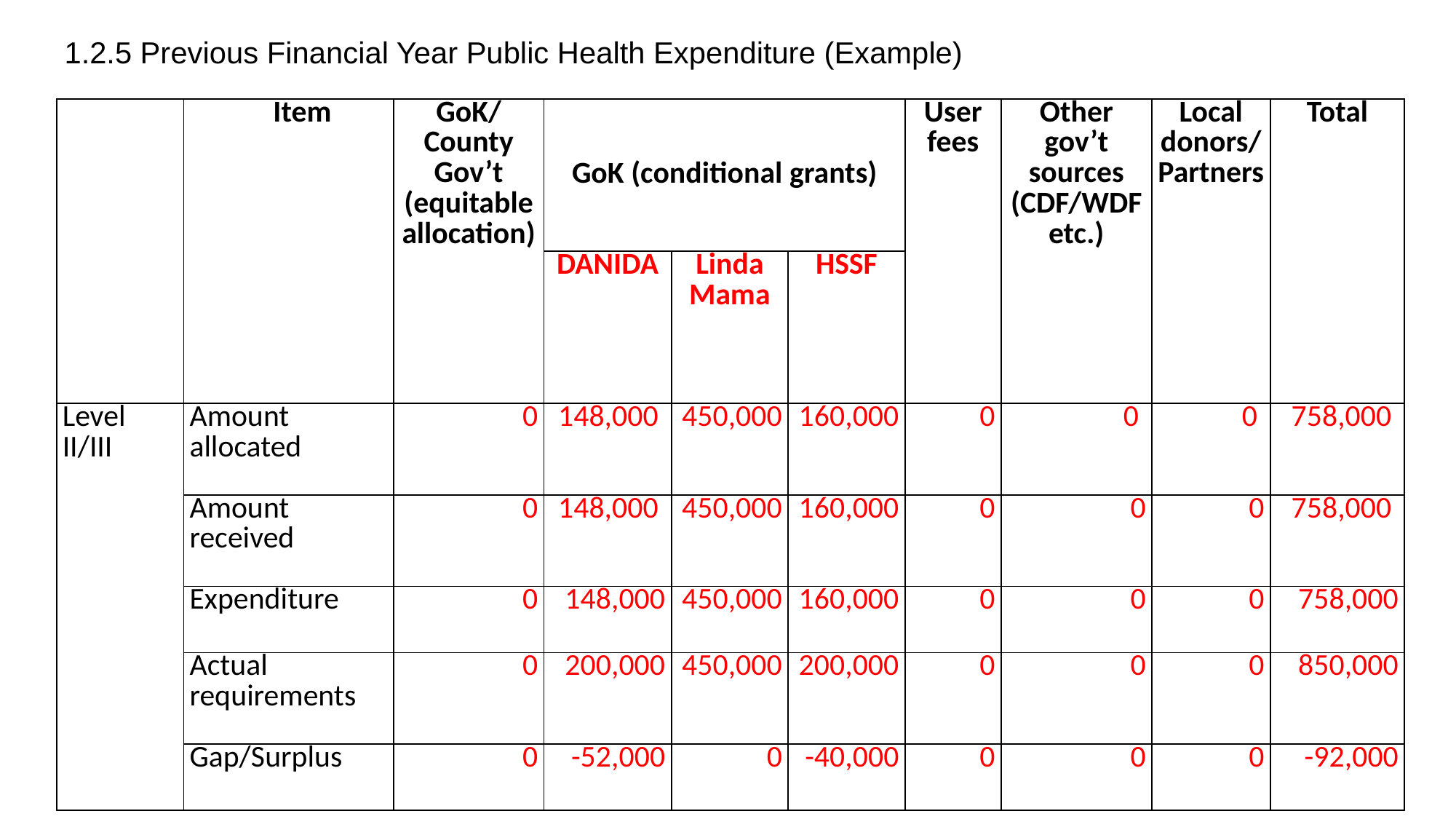

| 1.2.5 Previous Financial Year Public Health Expenditure (Example) |
| --- |
|  | Item | GoK/County Gov’t (equitable allocation) | GoK (conditional grants) |  |  | User fees | Other gov’t sources (CDF/WDF etc.) | Local donors/Partners | Total |
| --- | --- | --- | --- | --- | --- | --- | --- | --- | --- |
|  |  |  | DANIDA | Linda Mama | HSSF |  |  |  |  |
| Level II/III | Amount allocated | 0 | 148,000 | 450,000 | 160,000 | 0 | 0 | 0 | 758,000 |
|  | Amount received | 0 | 148,000 | 450,000 | 160,000 | 0 | 0 | 0 | 758,000 |
|  | Expenditure | 0 | 148,000 | 450,000 | 160,000 | 0 | 0 | 0 | 758,000 |
|  | Actual requirements | 0 | 200,000 | 450,000 | 200,000 | 0 | 0 | 0 | 850,000 |
|  | Gap/Surplus | 0 | -52,000 | 0 | -40,000 | 0 | 0 | 0 | -92,000 |